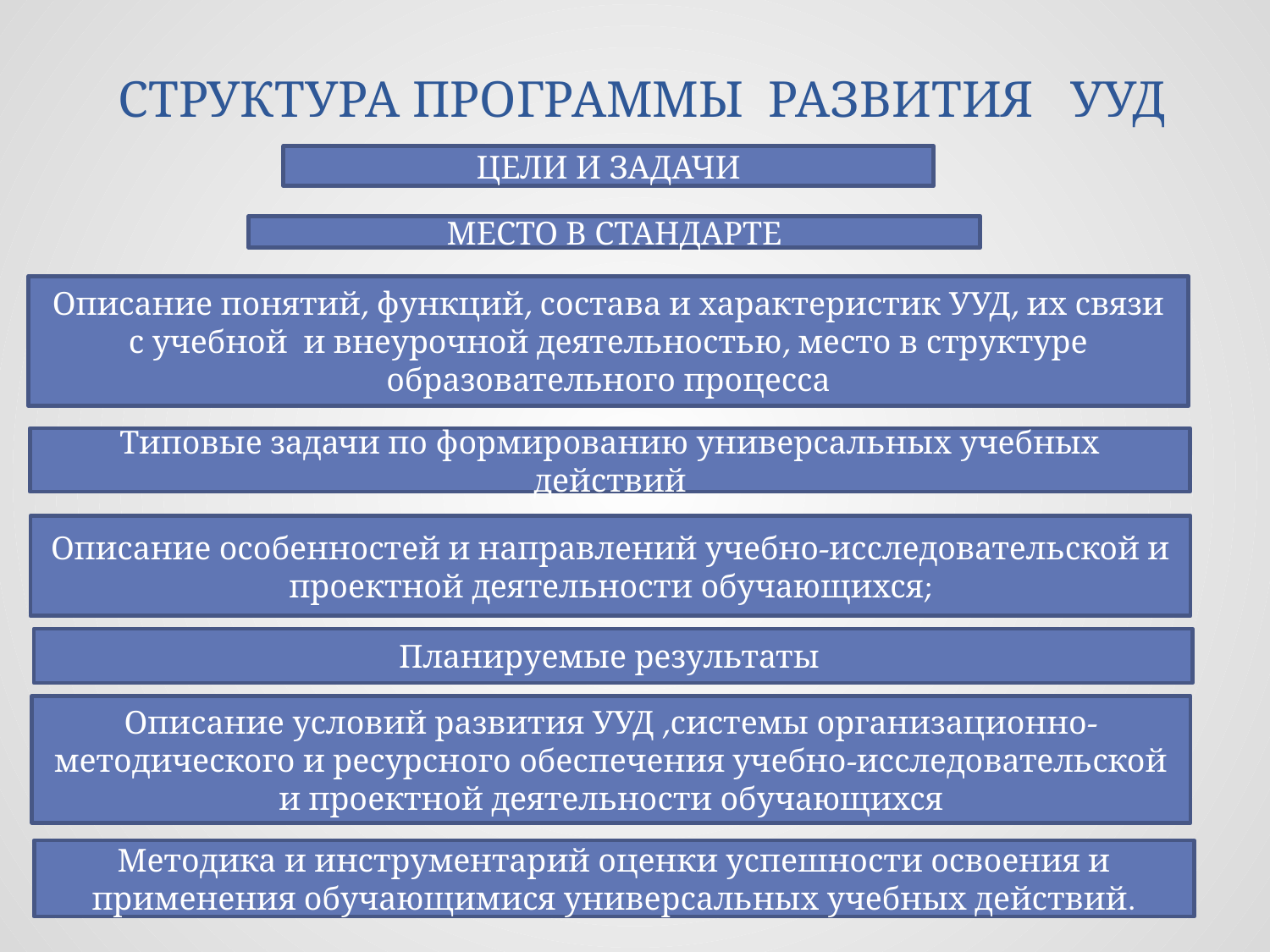

# СТРУКТУРА ПРОГРАММЫ  РАЗВИТИЯ   УУД
ЦЕЛИ И ЗАДАЧИ
МЕСТО В СТАНДАРТЕ
Описание понятий, функций, состава и характеристик УУД, их связи с учебной  и внеурочной деятельностью, место в структуре образовательного процесса
Типовые задачи по формированию универсальных учебных действий
Описание особенностей и направлений учебно-исследовательской и проектной деятельности обучающихся;
Планируемые результаты
Описание условий развития УУД ,системы организационно-методического и ресурсного обеспечения учебно-исследовательской и проектной деятельности обучающихся
Методика и инструментарий оценки успешности освоения и применения обучающимися универсальных учебных действий.